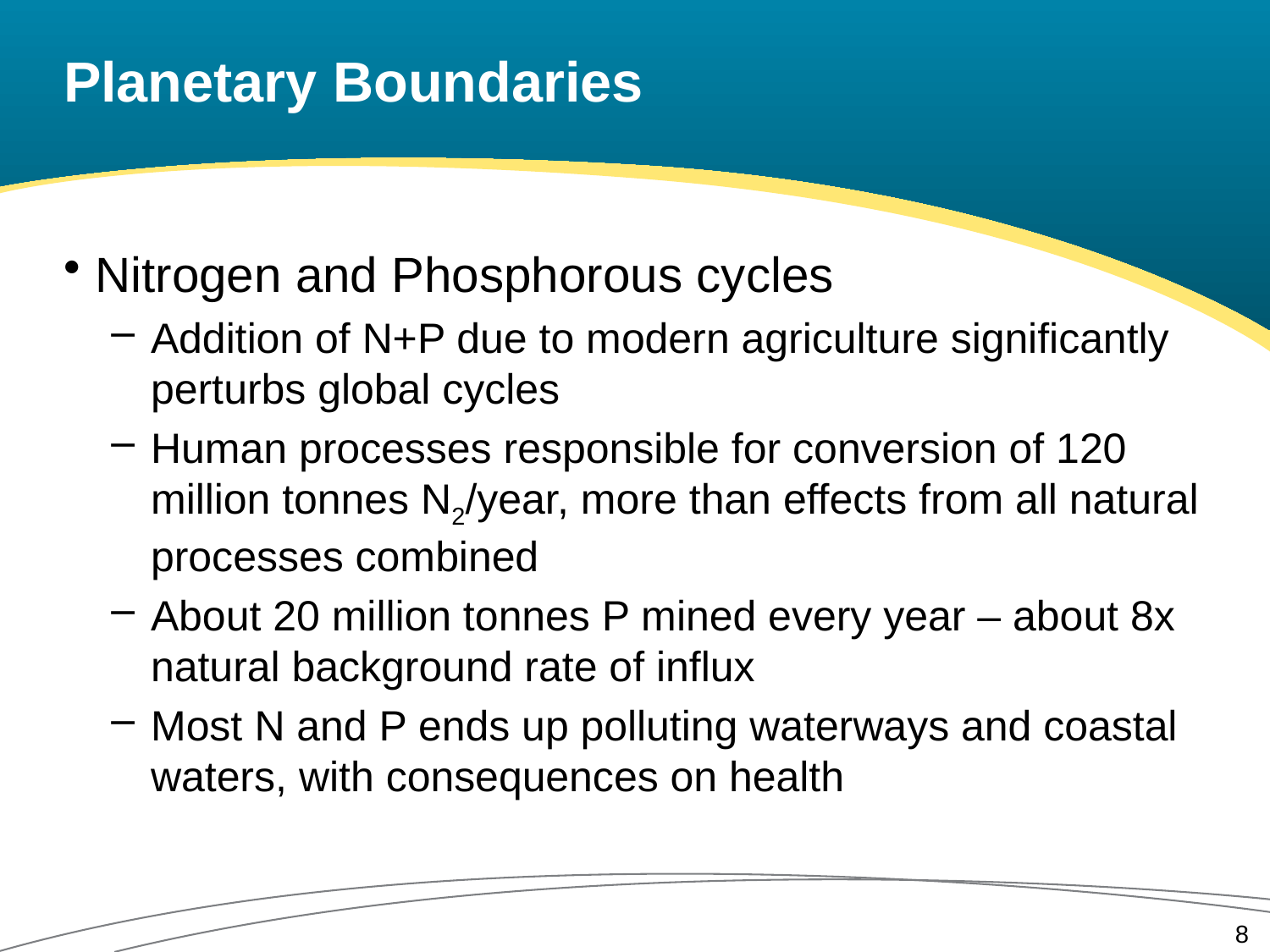

# Planetary Boundaries
Nitrogen and Phosphorous cycles
Addition of N+P due to modern agriculture significantly perturbs global cycles
Human processes responsible for conversion of 120 million tonnes N2/year, more than effects from all natural processes combined
About 20 million tonnes P mined every year – about 8x natural background rate of influx
Most N and P ends up polluting waterways and coastal waters, with consequences on health
8